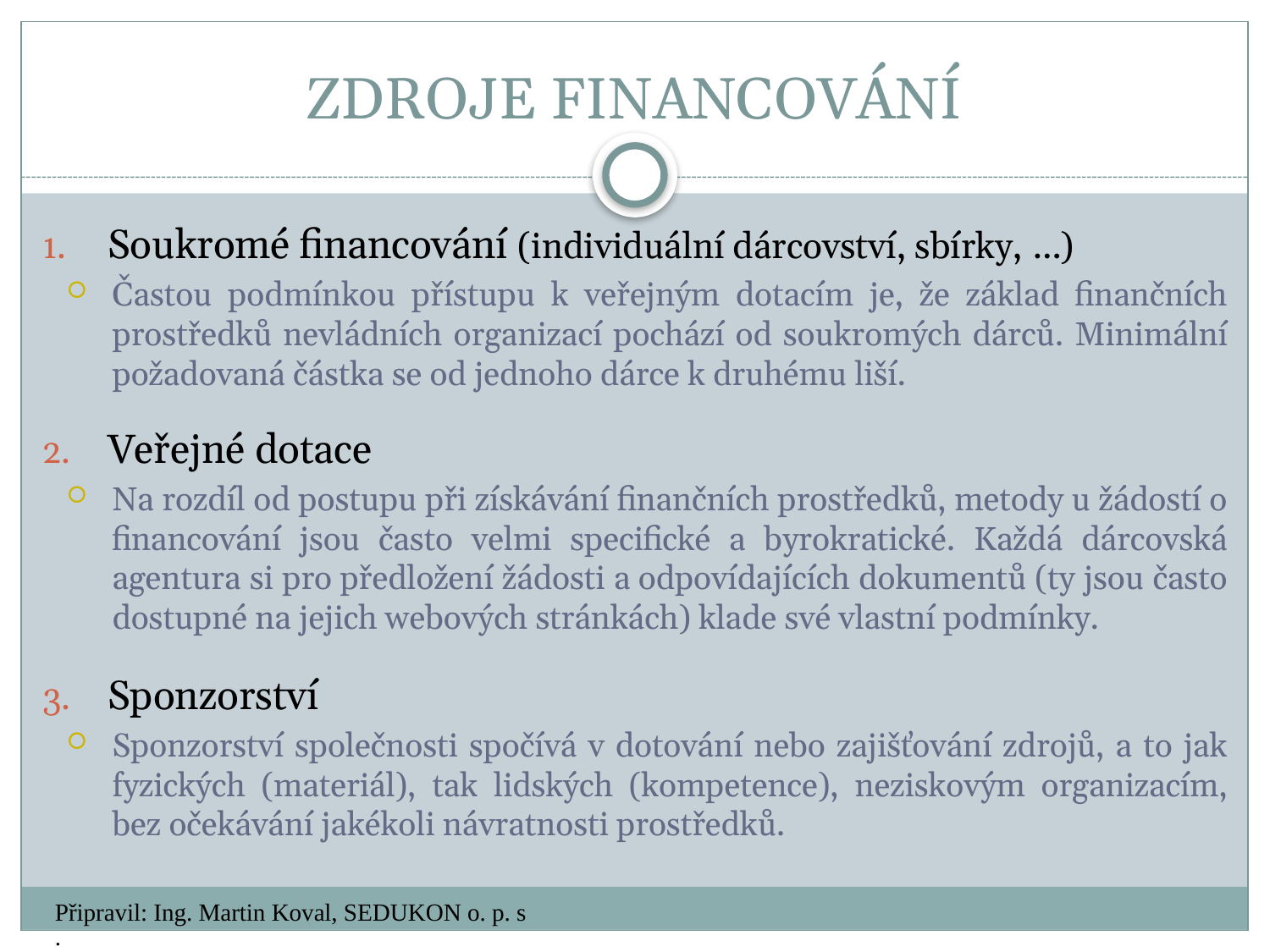

# ZDROJE FINANCOVÁNÍ
Soukromé financování (individuální dárcovství, sbírky, …)
Častou podmínkou přístupu k veřejným dotacím je, že základ finančních prostředků nevládních organizací pochází od soukromých dárců. Minimální požadovaná částka se od jednoho dárce k druhému liší.

Veřejné dotace
Na rozdíl od postupu při získávání finančních prostředků, metody u žádostí o financování jsou často velmi specifické a byrokratické. Každá dárcovská agentura si pro předložení žádosti a odpovídajících dokumentů (ty jsou často dostupné na jejich webových stránkách) klade své vlastní podmínky.

Sponzorství
Sponzorství společnosti spočívá v dotování nebo zajišťování zdrojů, a to jak fyzických (materiál), tak lidských (kompetence), neziskovým organizacím, bez očekávání jakékoli návratnosti prostředků.

Připravil: Ing. Martin Koval, SEDUKON o. p. s.